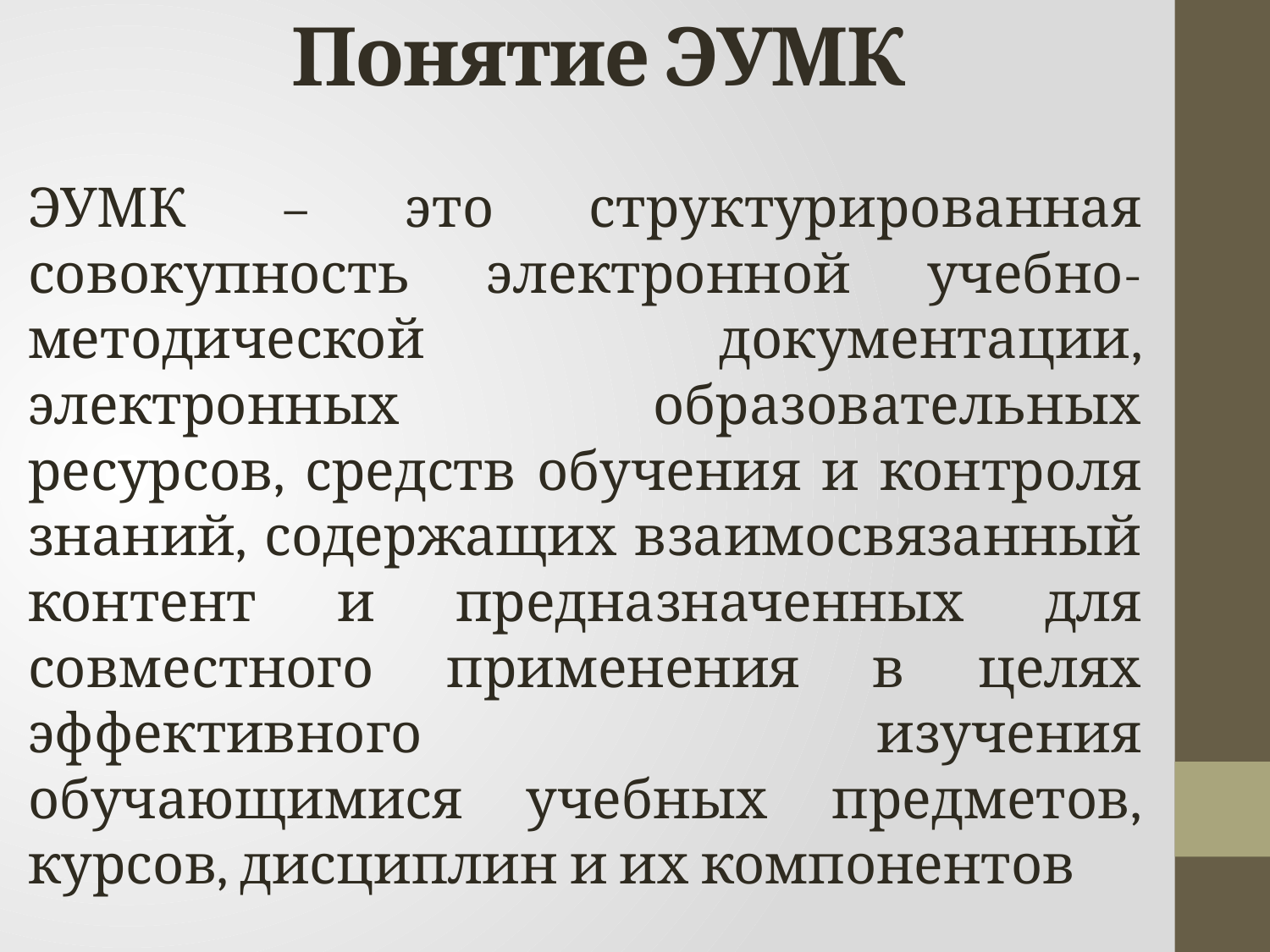

# Понятие ЭУМК
ЭУМК – это структурированная совокупность электронной учебно-методической документации, электронных образовательных ресурсов, средств обучения и контроля знаний, содержащих взаимосвязанный контент и предназначенных для совместного применения в целях эффективного изучения обучающимися учебных предметов, курсов, дисциплин и их компонентов